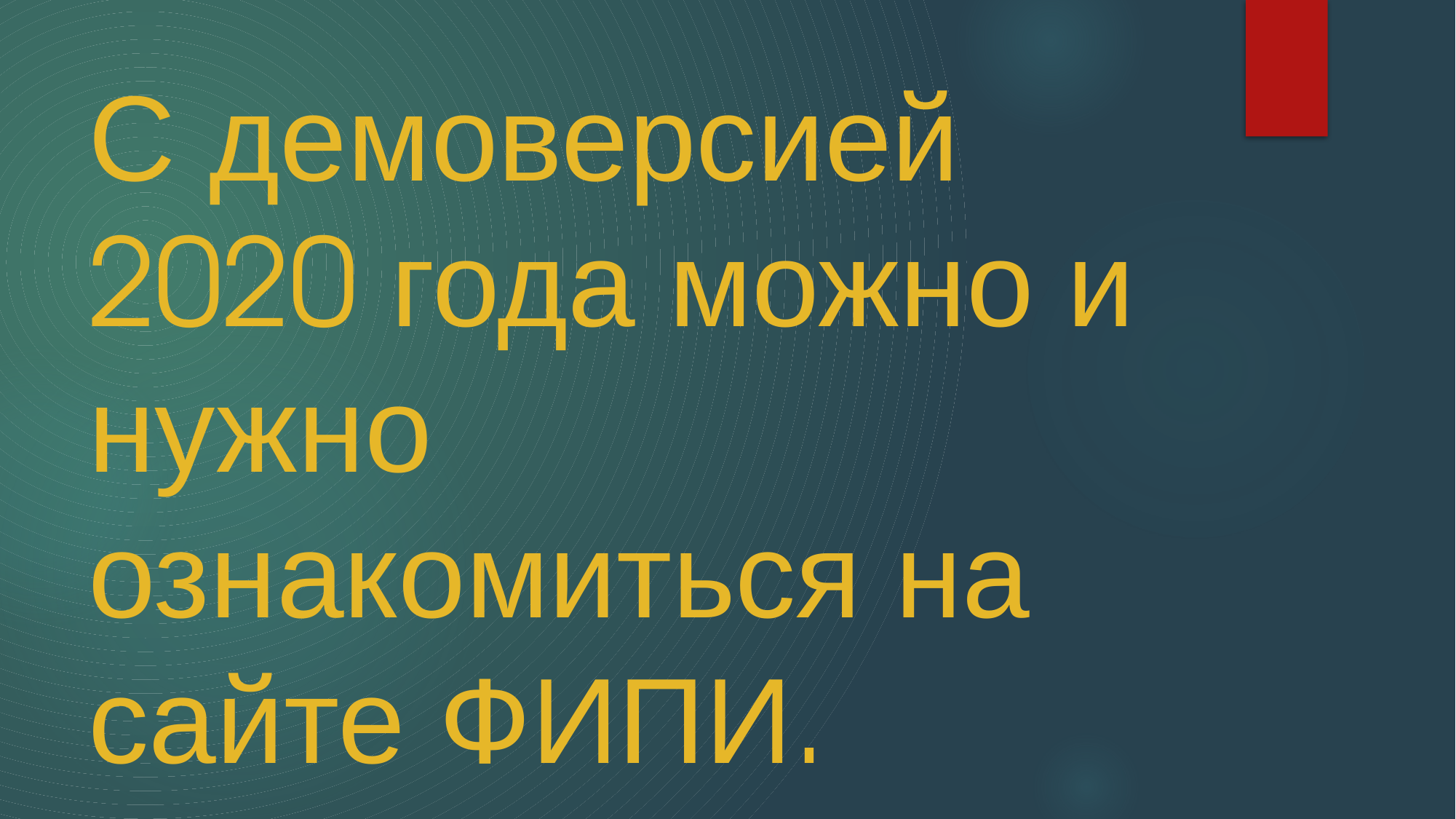

# С демоверсией 2020 года можно и нужно  ознакомиться на сайте ФИПИ.